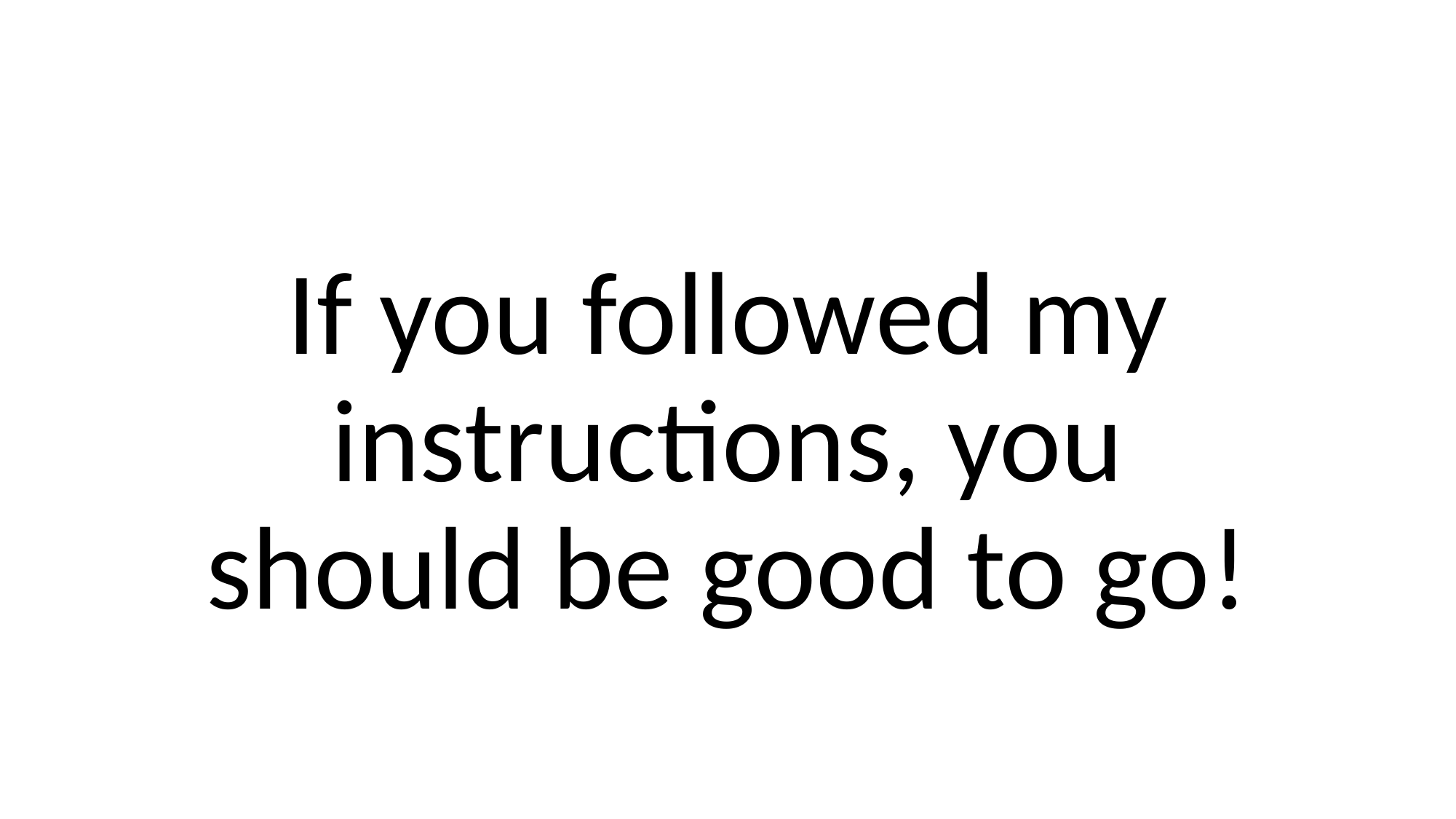

# If you followed my instructions, you should be good to go!